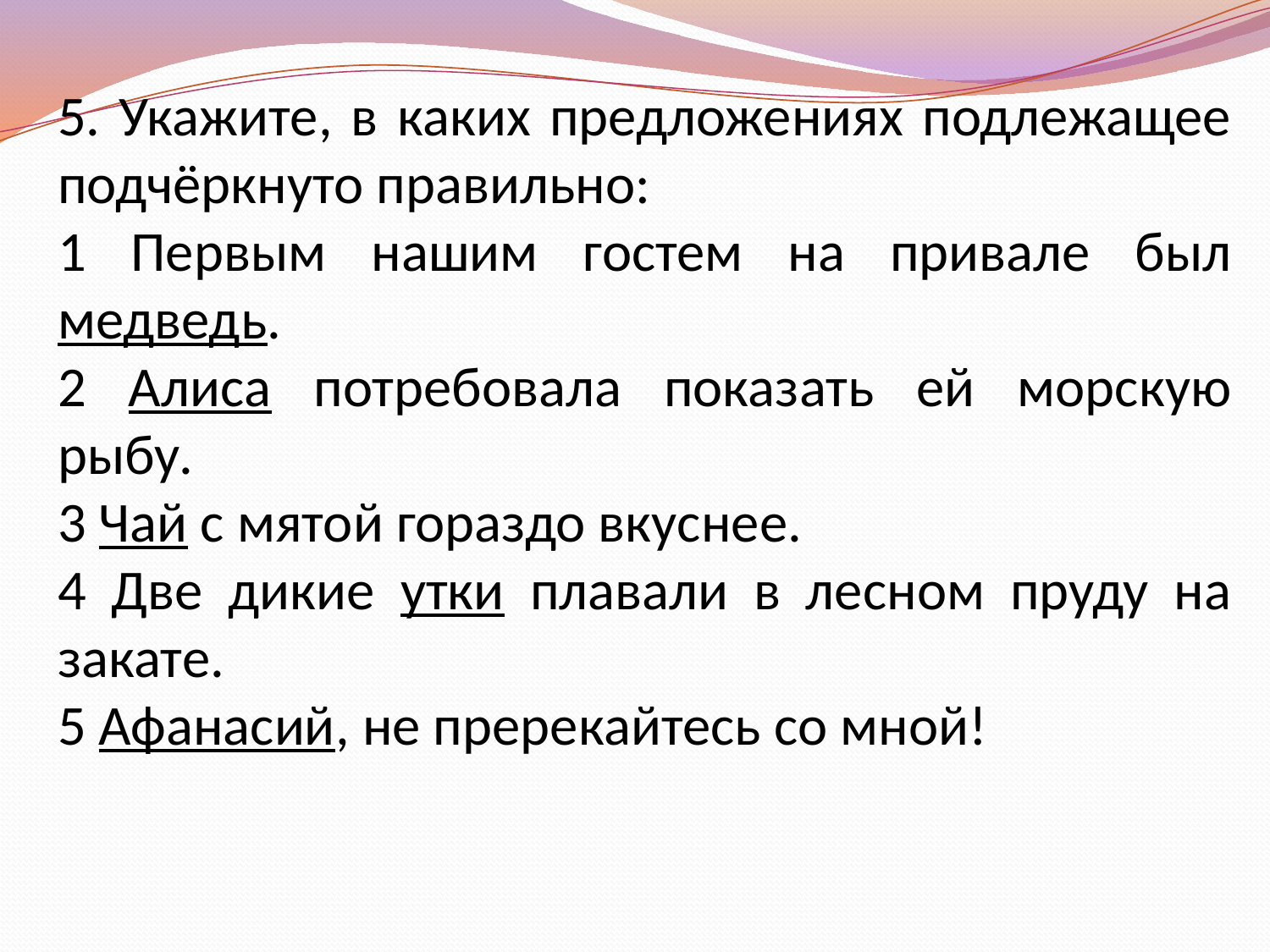

5. Укажите, в каких предложениях подлежащее подчёркнуто правильно:
1 Первым нашим гостем на привале был медведь.
2 Алиса потребовала показать ей морскую рыбу.
3 Чай с мятой гораздо вкуснее.
4 Две дикие утки плавали в лесном пруду на закате.
5 Афанасий, не пререкайтесь со мной!